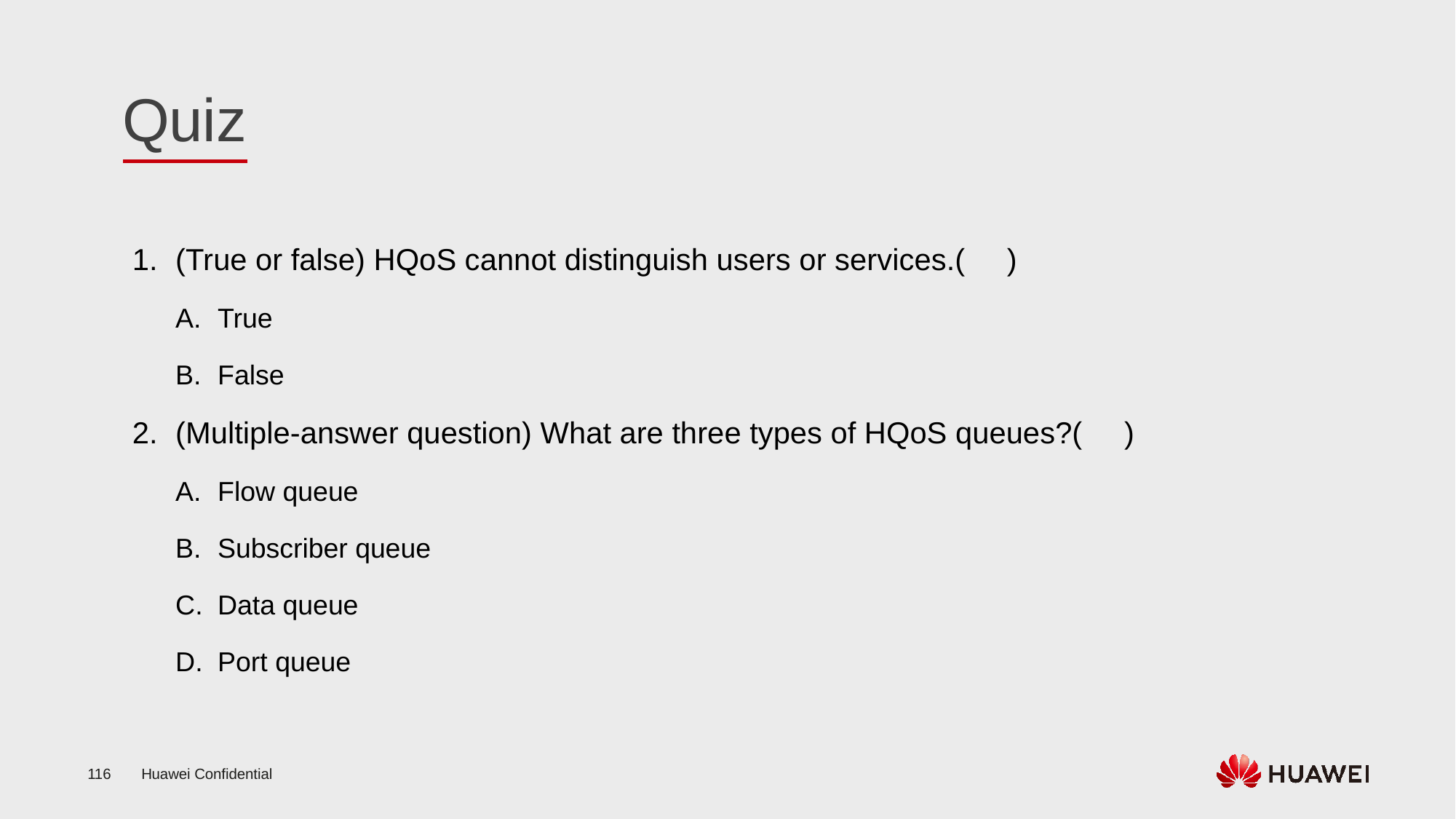

(True or false) HQoS cannot distinguish users or services.(     )
True
False
(Multiple-answer question) What are three types of HQoS queues?(     )
Flow queue
Subscriber queue
Data queue
Port queue